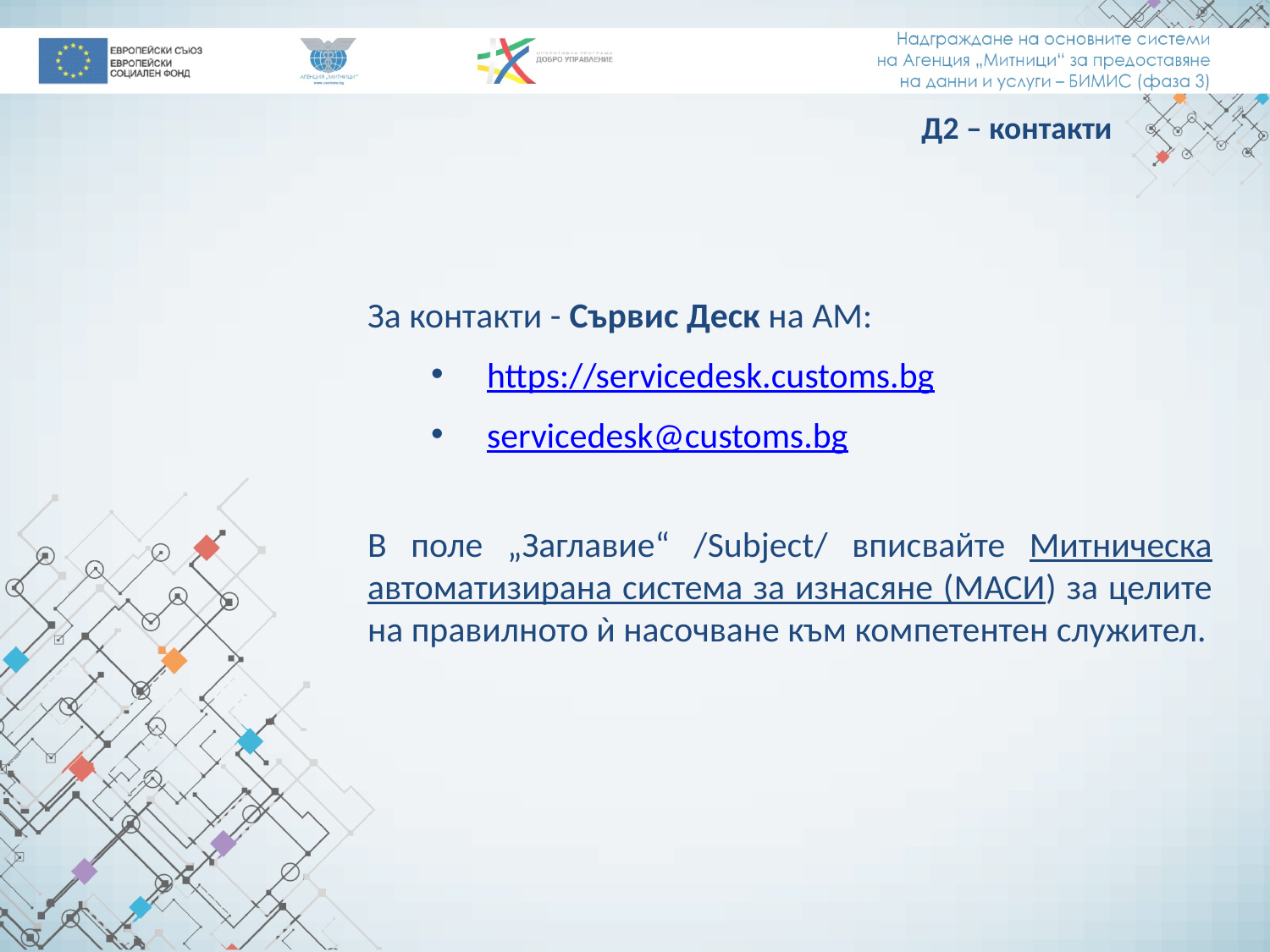

Д2 – контакти
За контакти - Сървис Деск на АМ:
 https://servicedesk.customs.bg
 servicedesk@customs.bg

В поле „Заглавие“ /Subject/ вписвайте Митническа автоматизирана система за изнасяне (МАСИ) за целите на правилното ѝ насочване към компетентен служител.